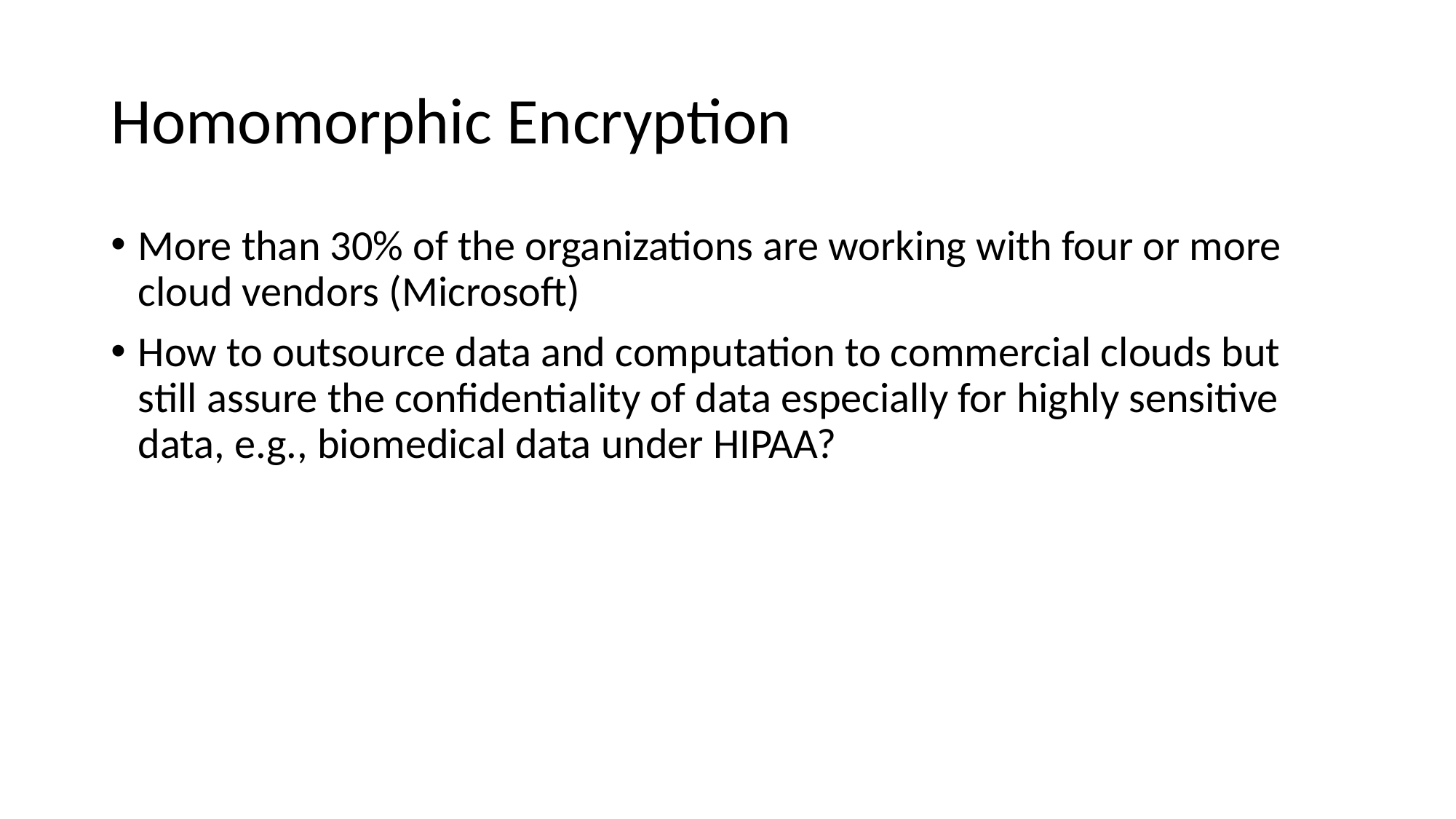

# Homomorphic Encryption
More than 30% of the organizations are working with four or more cloud vendors (Microsoft)
How to outsource data and computation to commercial clouds but still assure the confidentiality of data especially for highly sensitive data, e.g., biomedical data under HIPAA?